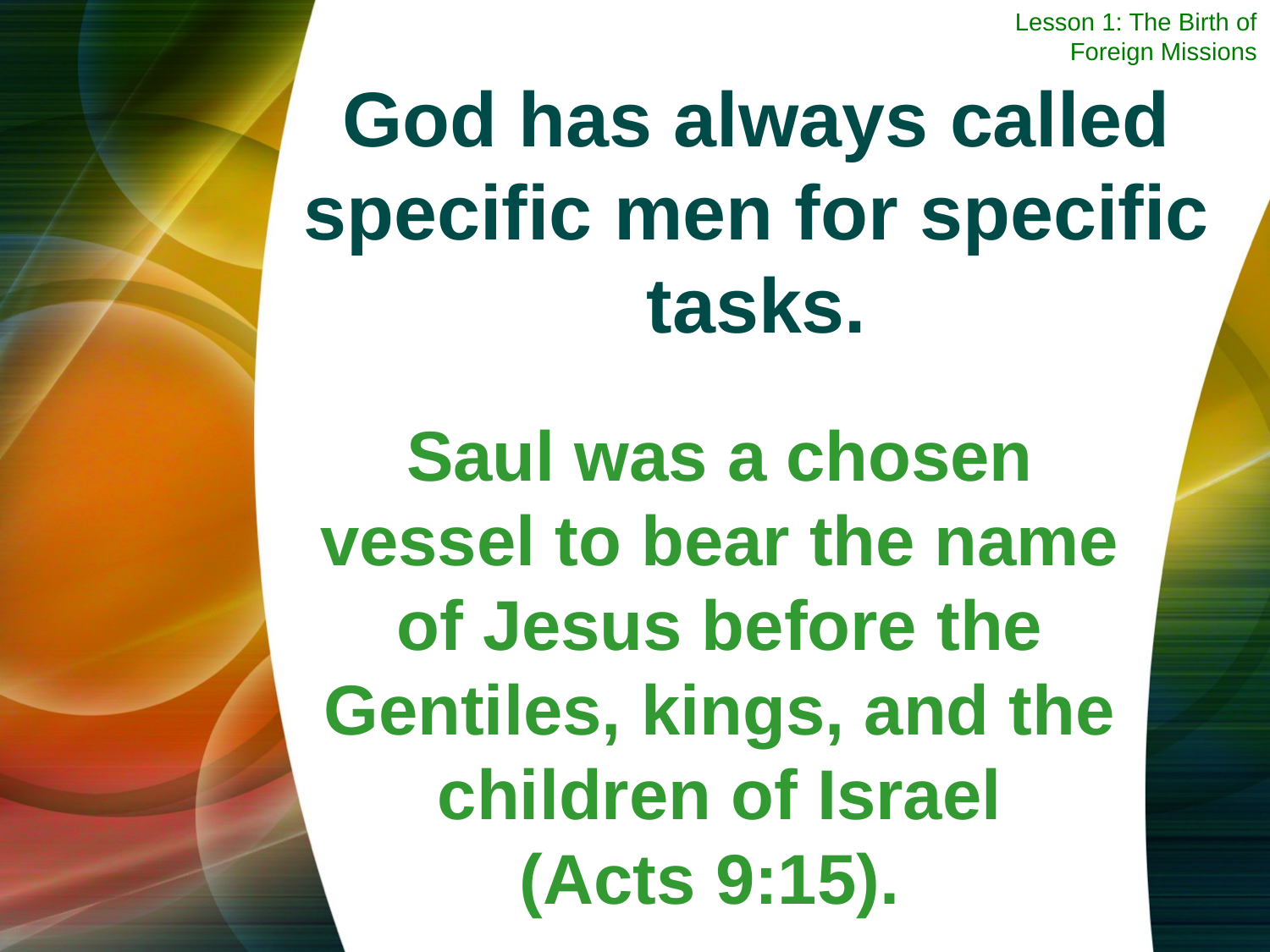

Lesson 1: The Birth of Foreign Missions
God has always called specific men for specific tasks.
Saul was a chosen vessel to bear the name of Jesus before the Gentiles, kings, and the children of Israel
(Acts 9:15).